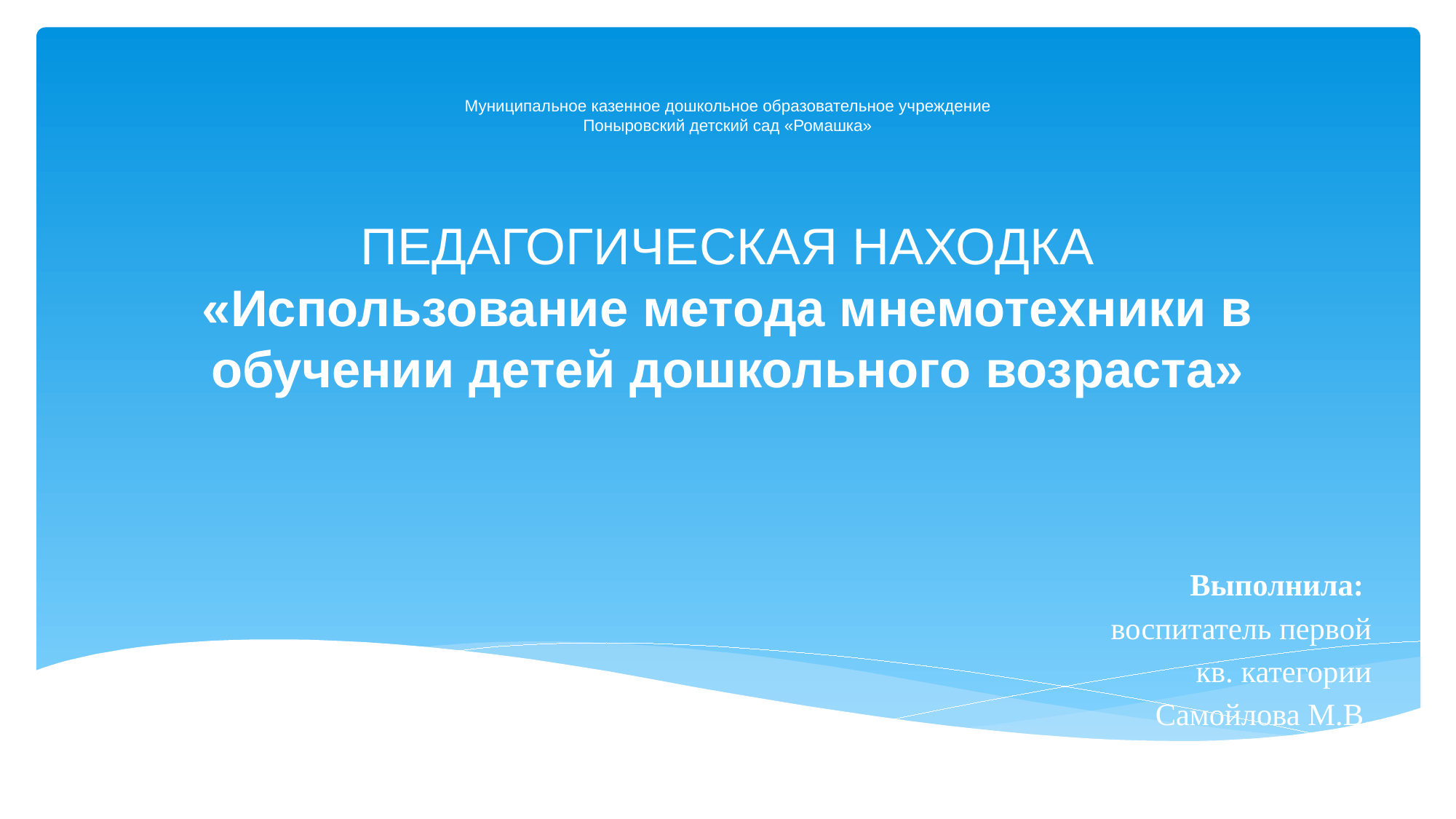

# Муниципальное казенное дошкольное образовательное учреждение Поныровский детский сад «Ромашка» ПЕДАГОГИЧЕСКАЯ НАХОДКА «Использование метода мнемотехники в обучении детей дошкольного возраста»

Выполнила:
воспитатель первой
кв. категории
Самойлова М.В.